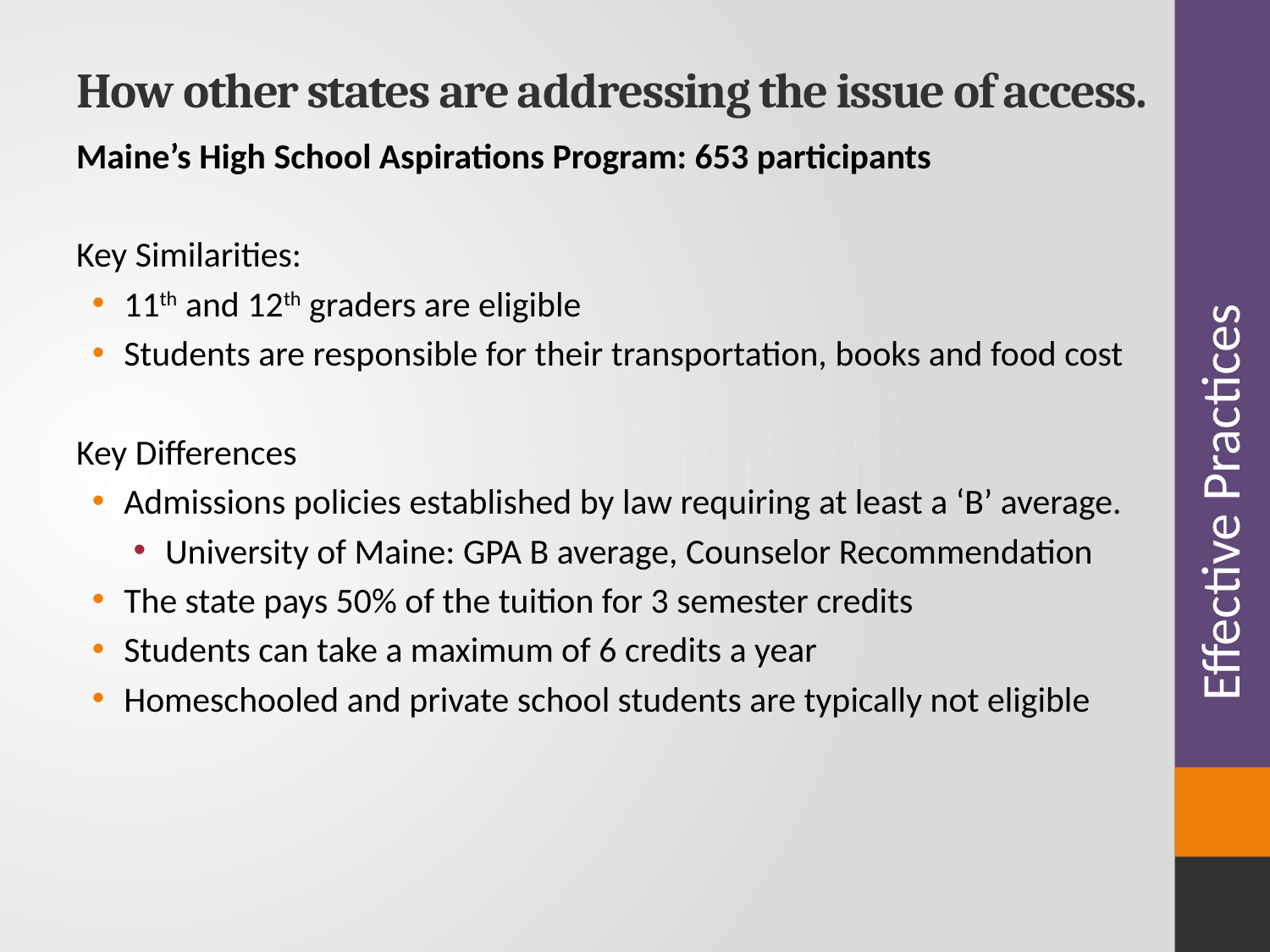

# How other states are addressing the issue of access.
Maine’s High School Aspirations Program: 653 participants

Key Similarities:
11th and 12th graders are eligible
Students are responsible for their transportation, books and food cost

Key Differences
Admissions policies established by law requiring at least a ‘B’ average.
University of Maine: GPA B average, Counselor Recommendation
The state pays 50% of the tuition for 3 semester credits
Students can take a maximum of 6 credits a year
Homeschooled and private school students are typically not eligible

Effective Practices